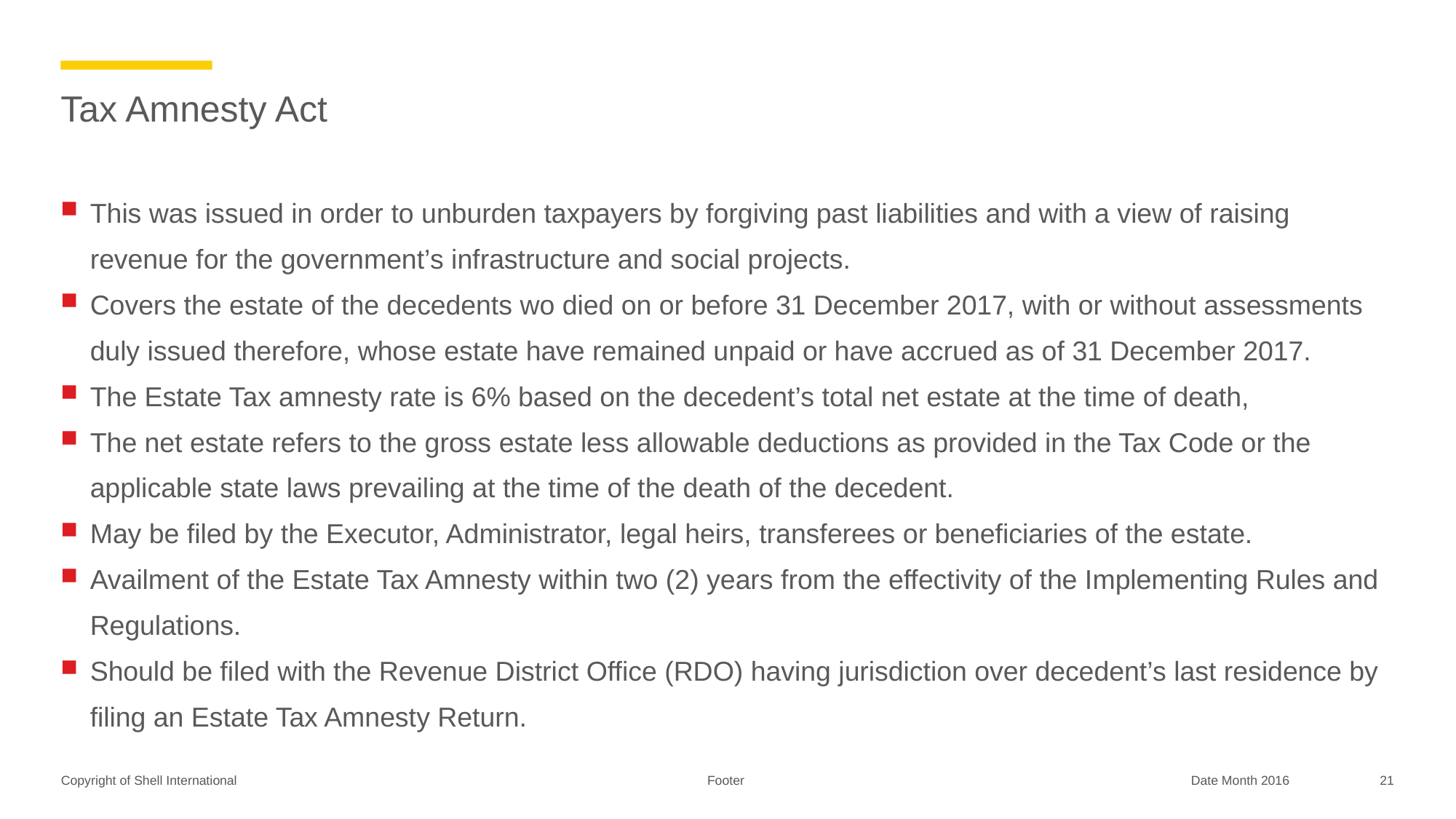

# Tax Amnesty Act
This was issued in order to unburden taxpayers by forgiving past liabilities and with a view of raising revenue for the government’s infrastructure and social projects.
Covers the estate of the decedents wo died on or before 31 December 2017, with or without assessments duly issued therefore, whose estate have remained unpaid or have accrued as of 31 December 2017.
The Estate Tax amnesty rate is 6% based on the decedent’s total net estate at the time of death,
The net estate refers to the gross estate less allowable deductions as provided in the Tax Code or the applicable state laws prevailing at the time of the death of the decedent.
May be filed by the Executor, Administrator, legal heirs, transferees or beneficiaries of the estate.
Availment of the Estate Tax Amnesty within two (2) years from the effectivity of the Implementing Rules and Regulations.
Should be filed with the Revenue District Office (RDO) having jurisdiction over decedent’s last residence by filing an Estate Tax Amnesty Return.

Footer
21
Date Month 2016